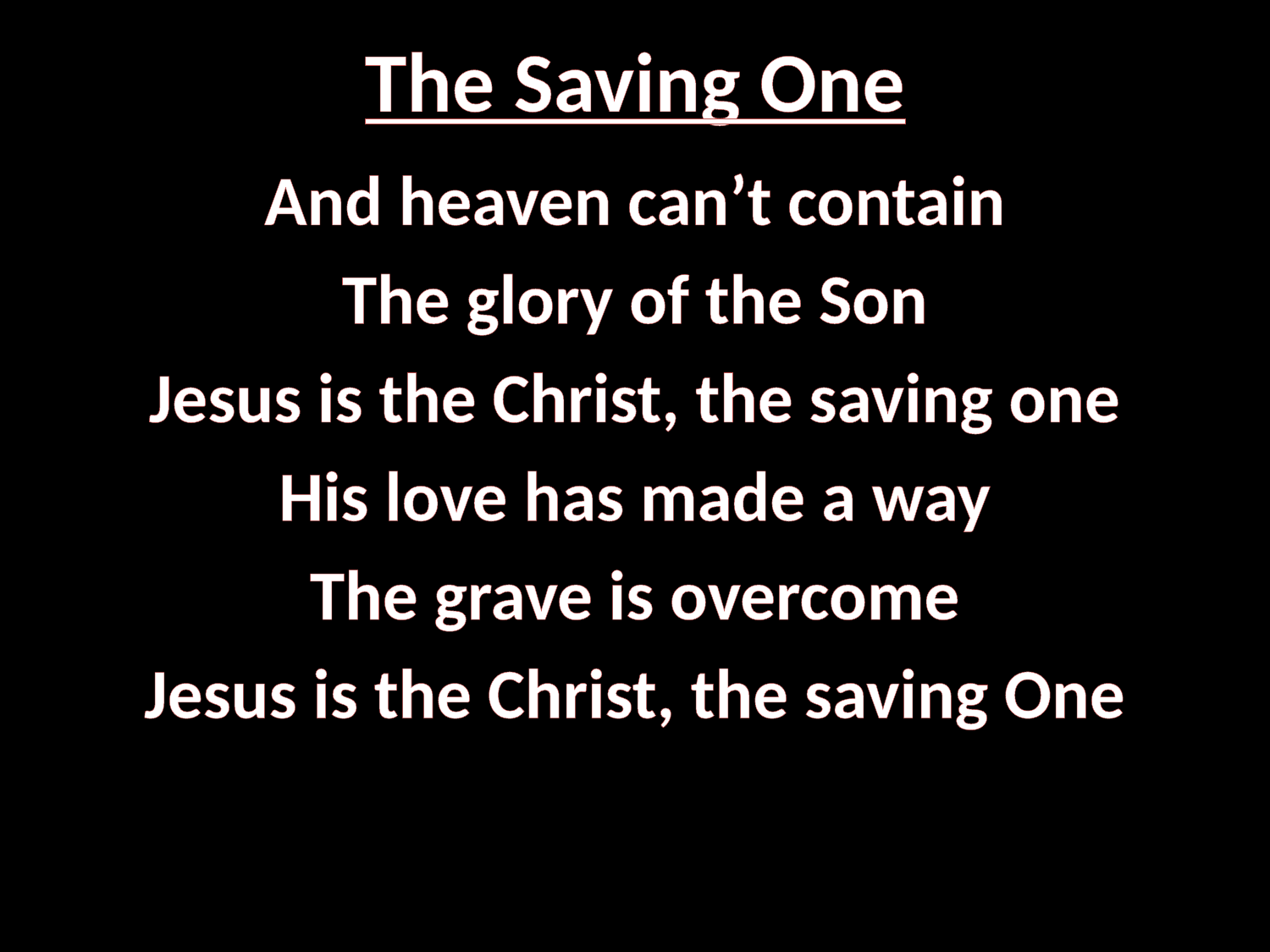

# The Saving One
And heaven can’t contain
The glory of the Son
Jesus is the Christ, the saving one
His love has made a way
The grave is overcome
Jesus is the Christ, the saving One